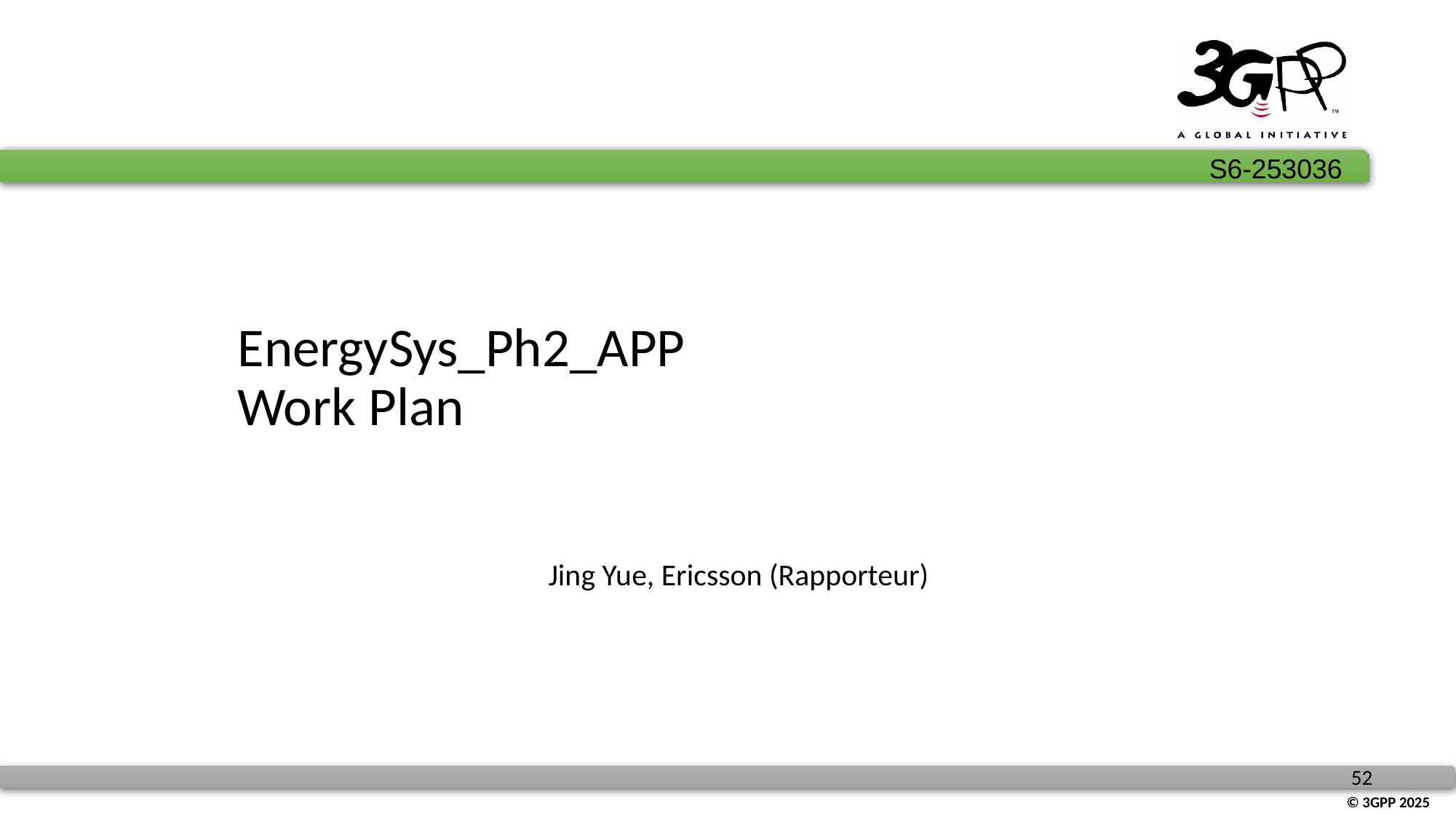

# EnergySys_Ph2_APP Work Plan
Jing Yue, Ericsson (Rapporteur)